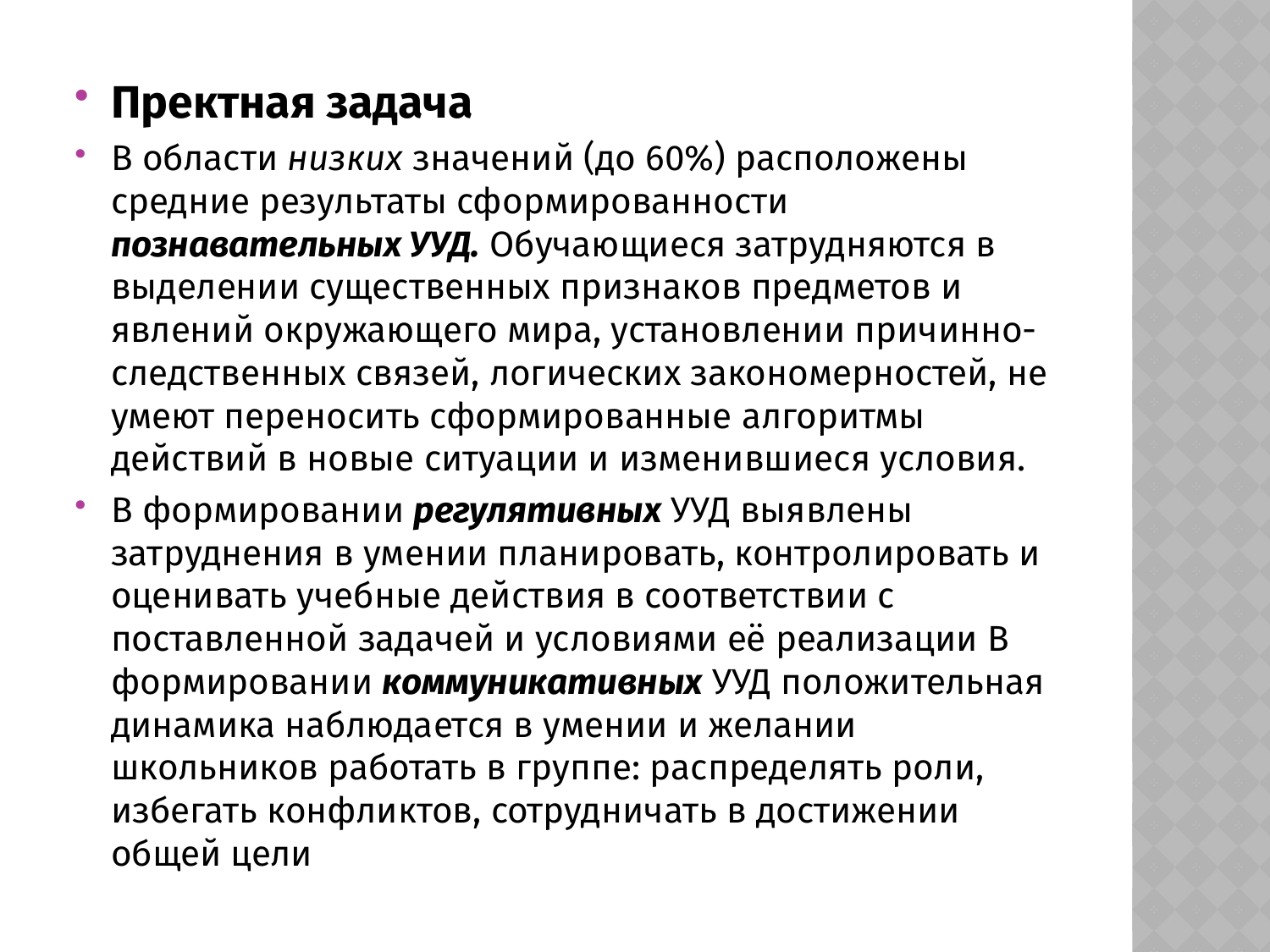

Пректная задача
В области низких значений (до 60%) расположены средние результаты сформированности  познавательных УУД. Обучающиеся затрудняются в выделении существенных признаков предметов и явлений окружающего мира, установлении причинно-следственных связей, логических закономерностей, не умеют переносить сформированные алгоритмы действий в новые ситуации и изменившиеся условия.
В формировании регулятивных УУД выявлены затруднения в умении планировать, контролировать и оценивать учебные действия в соответствии с поставленной задачей и условиями её реализации В формировании коммуникативных УУД положительная динамика наблюдается в умении и желании школьников работать в группе: распределять роли, избегать конфликтов, сотрудничать в достижении общей цели